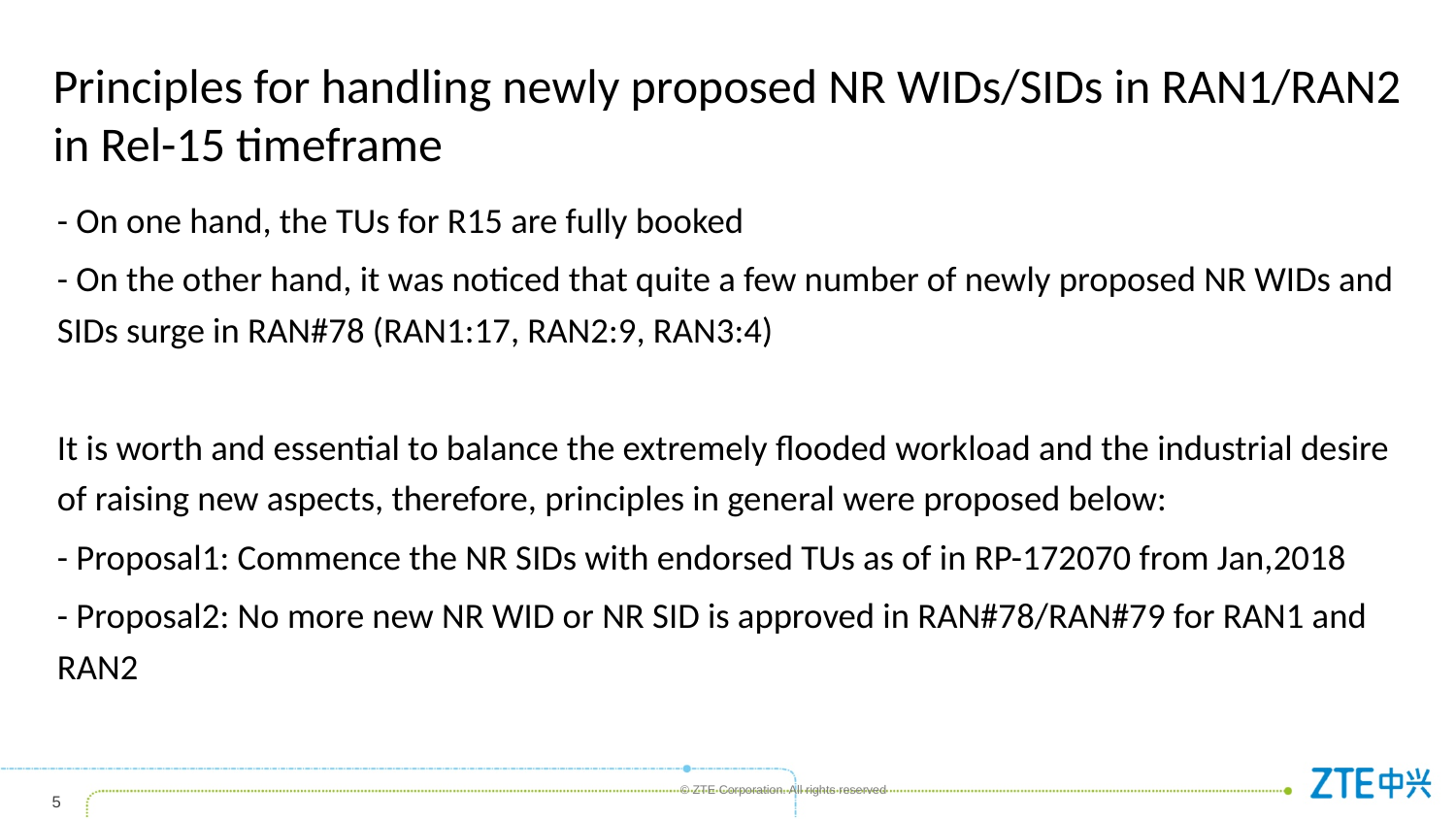

# Principles for handling newly proposed NR WIDs/SIDs in RAN1/RAN2 in Rel-15 timeframe
- On one hand, the TUs for R15 are fully booked
- On the other hand, it was noticed that quite a few number of newly proposed NR WIDs and SIDs surge in RAN#78 (RAN1:17, RAN2:9, RAN3:4)

It is worth and essential to balance the extremely flooded workload and the industrial desire of raising new aspects, therefore, principles in general were proposed below:
- Proposal1: Commence the NR SIDs with endorsed TUs as of in RP-172070 from Jan,2018
- Proposal2: No more new NR WID or NR SID is approved in RAN#78/RAN#79 for RAN1 and RAN2